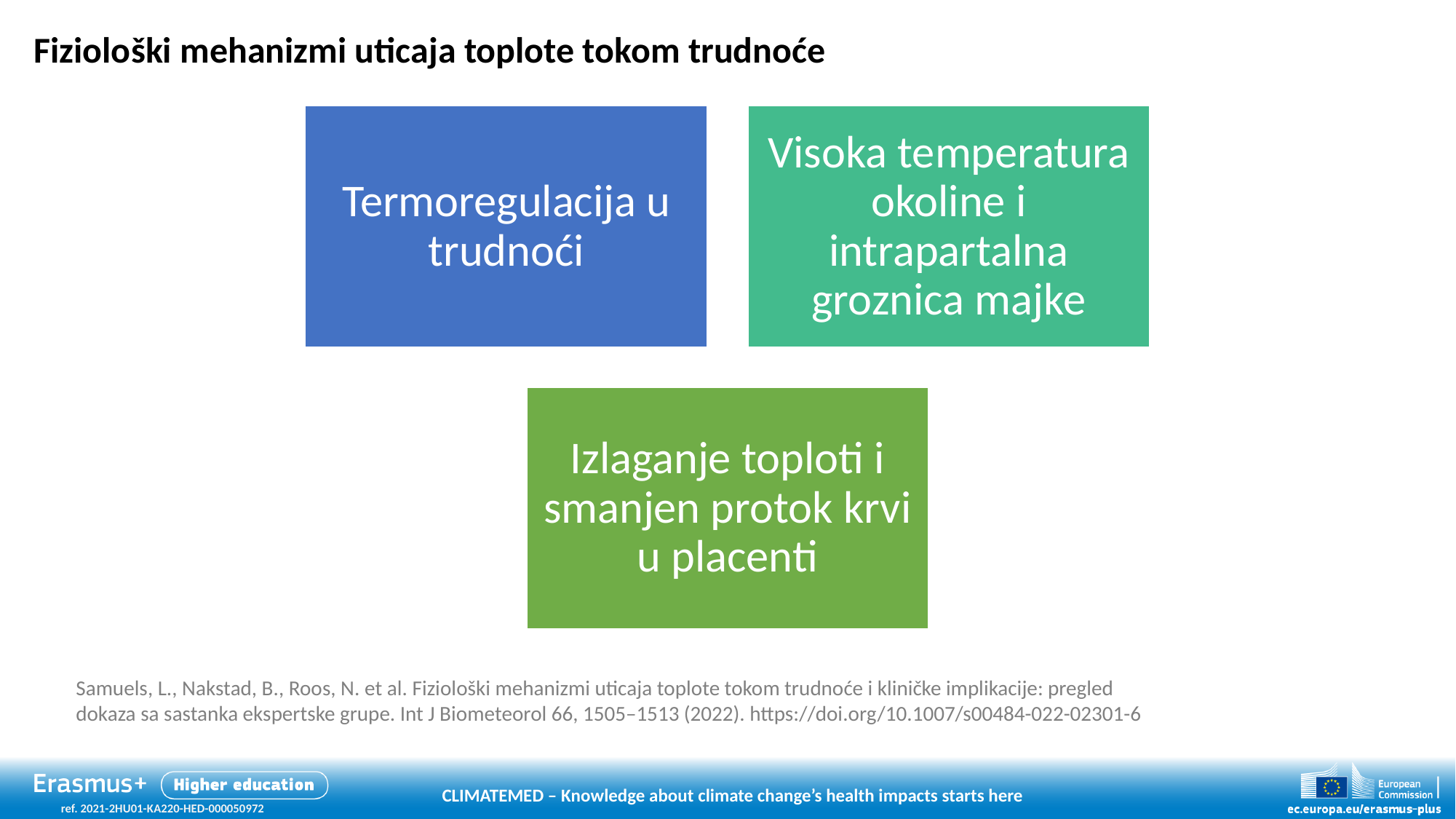

# Fiziološki mehanizmi uticaja toplote tokom trudnoće
Termoregulacija u trudnoći
Visoka temperatura okoline i intrapartalna groznica majke
Izlaganje toploti i smanjen protok krvi u placenti
Samuels, L., Nakstad, B., Roos, N. et al. Fiziološki mehanizmi uticaja toplote tokom trudnoće i kliničke implikacije: pregled dokaza sa sastanka ekspertske grupe. Int J Biometeorol 66, 1505–1513 (2022). https://doi.org/10.1007/s00484-022-02301-6